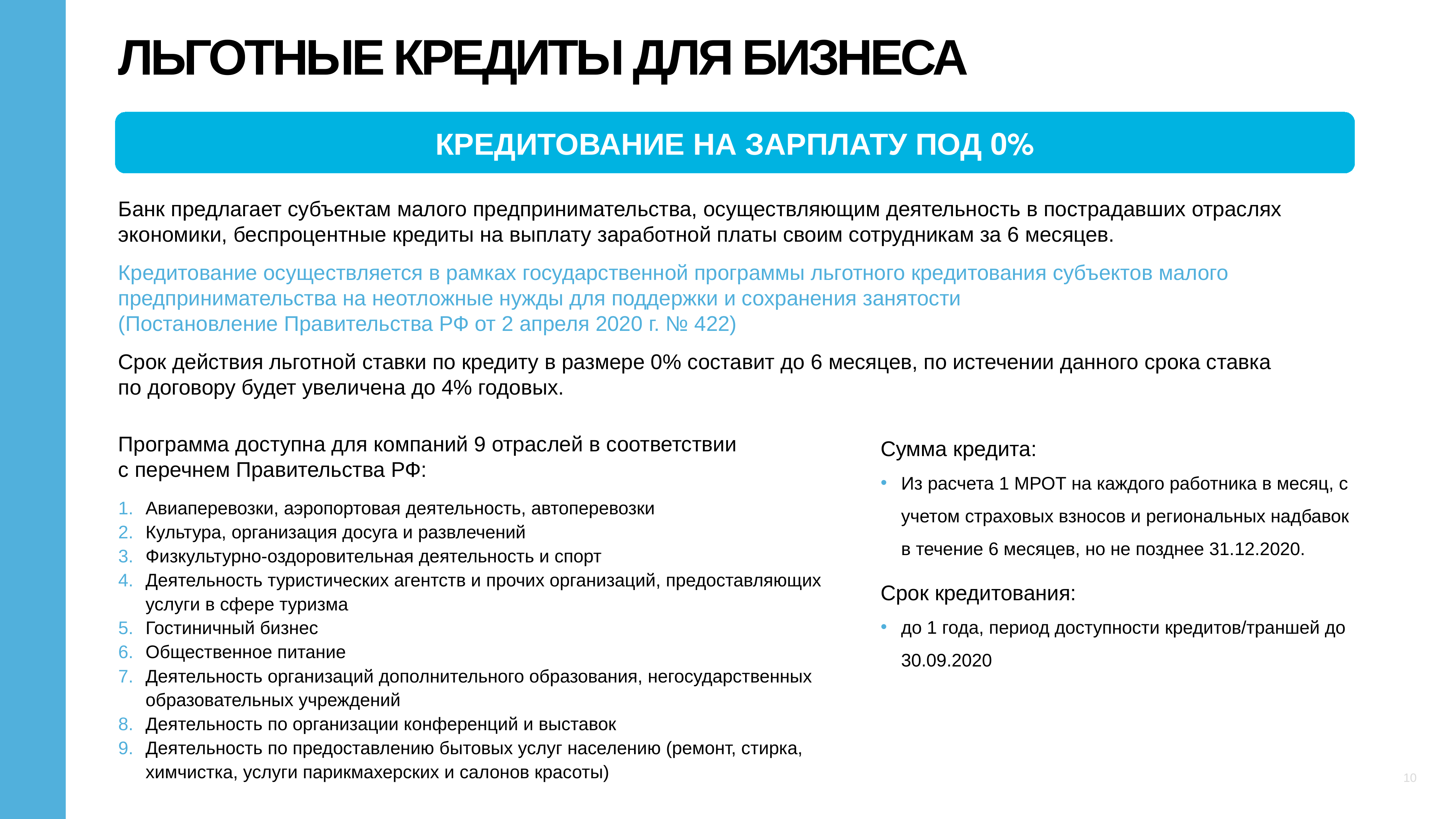

ЛЬГОТНЫЕ КРЕДИТЫ ДЛЯ БИЗНЕСА
КРЕДИТОВАНИЕ НА ЗАРПЛАТУ ПОД 0%
Банк предлагает субъектам малого предпринимательства, осуществляющим деятельность в пострадавших отраслях экономики, беспроцентные кредиты на выплату заработной платы своим сотрудникам за 6 месяцев.
Кредитование осуществляется в рамках государственной программы льготного кредитования субъектов малого предпринимательства на неотложные нужды для поддержки и сохранения занятости
(Постановление Правительства РФ от 2 апреля 2020 г. № 422)
Срок действия льготной ставки по кредиту в размере 0% составит до 6 месяцев, по истечении данного срока ставка
по договору будет увеличена до 4% годовых.
Сумма кредита:
Из расчета 1 МРОТ на каждого работника в месяц, с учетом страховых взносов и региональных надбавок в течение 6 месяцев, но не позднее 31.12.2020.
Программа доступна для компаний 9 отраслей в соответствии
с перечнем Правительства РФ:
Авиаперевозки, аэропортовая деятельность, автоперевозки
Культура, организация досуга и развлечений
Физкультурно-оздоровительная деятельность и спорт
Деятельность туристических агентств и прочих организаций, предоставляющих услуги в сфере туризма
Гостиничный бизнес
Общественное питание
Деятельность организаций дополнительного образования, негосударственных образовательных учреждений
Деятельность по организации конференций и выставок
Деятельность по предоставлению бытовых услуг населению (ремонт, стирка, химчистка, услуги парикмахерских и салонов красоты)
Срок кредитования:
до 1 года, период доступности кредитов/траншей до 30.09.2020